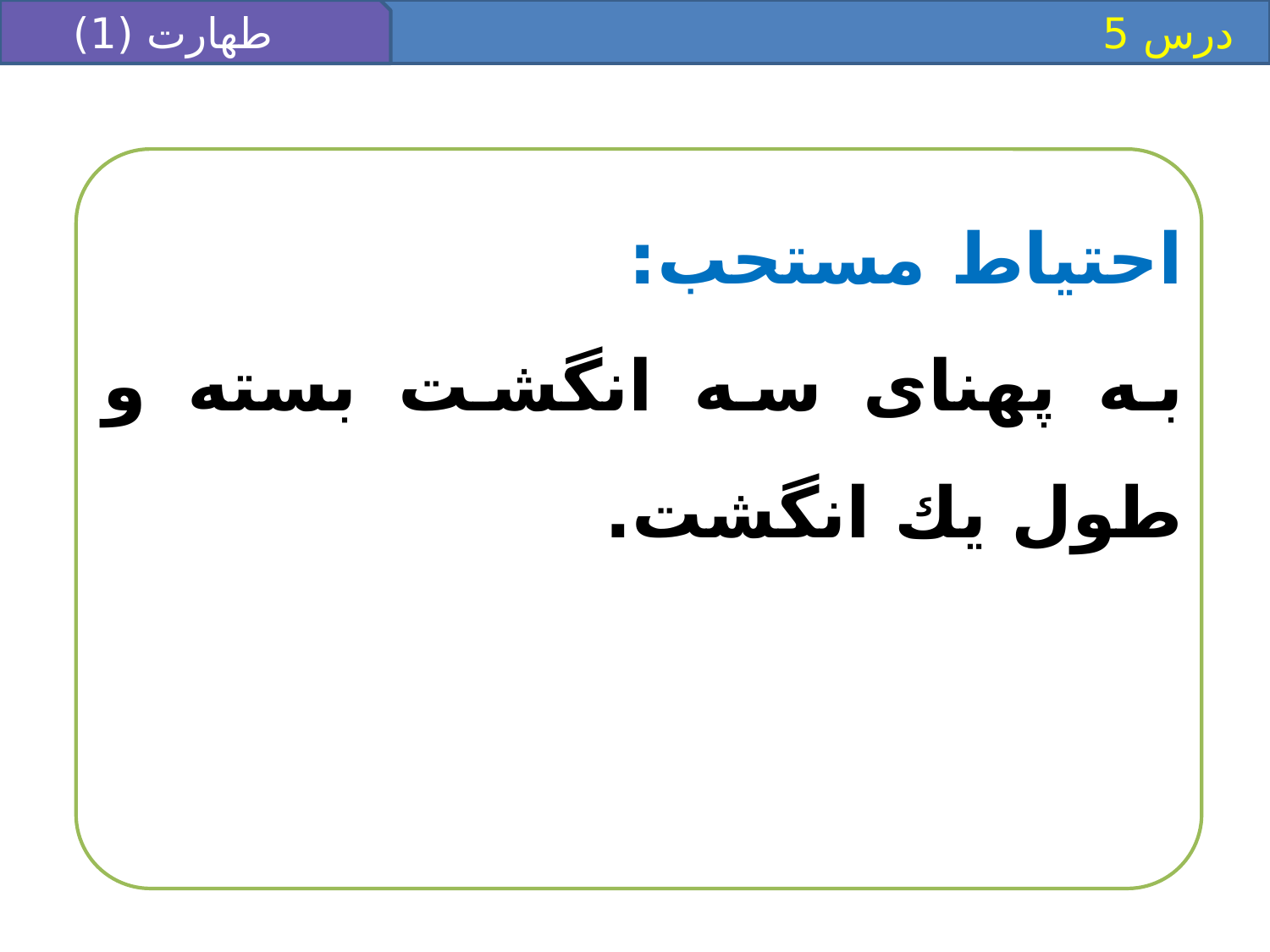

طهارت (1)
 درس 5

احتياط مستحب:
به پهناى سه انگشت بسته و طول يك انگشت.